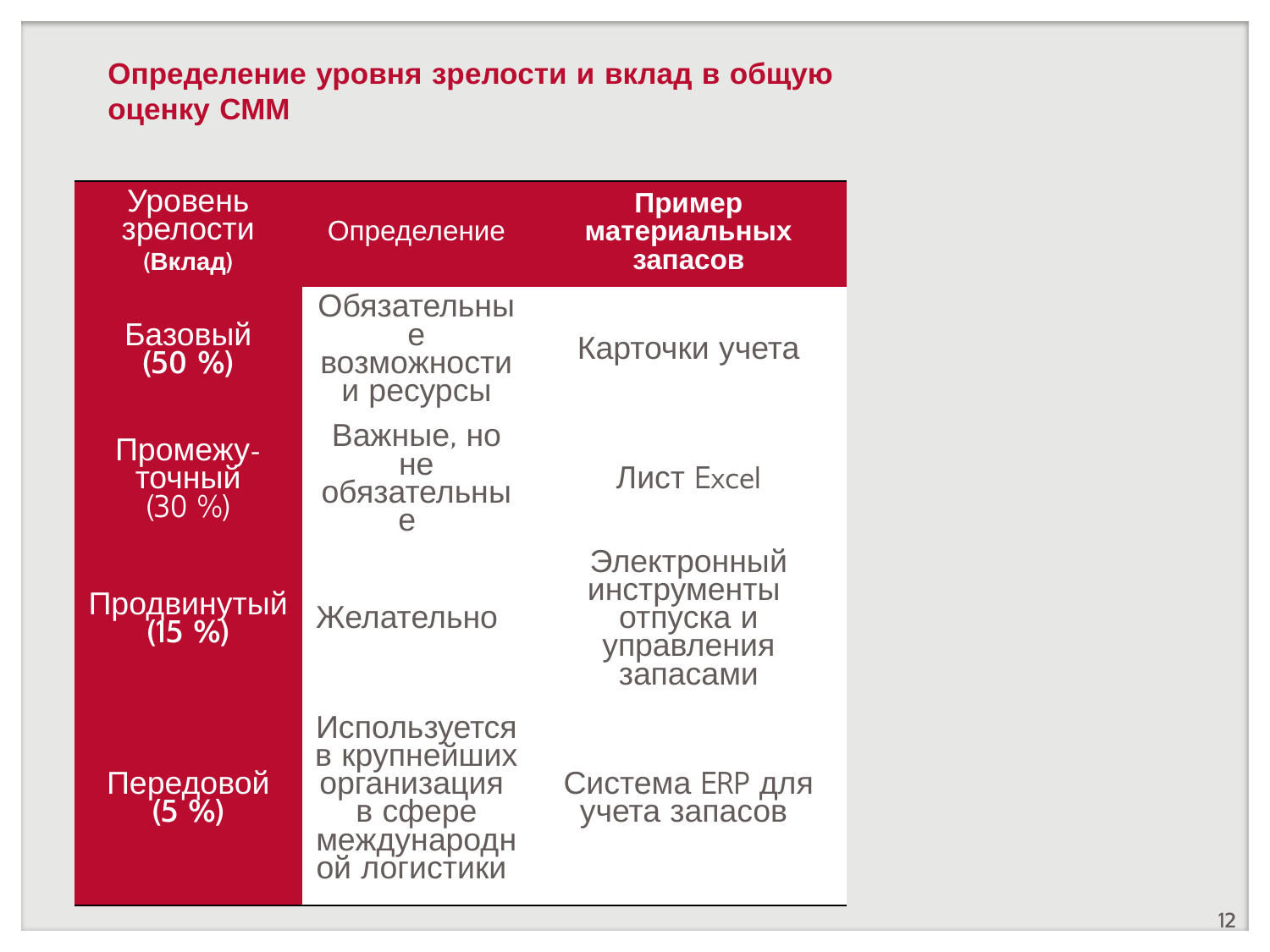

# Определение уровня зрелости и вклад в общую оценку СММ
| Уровень зрелости (Вклад) | Определение | Пример материальных запасов |
| --- | --- | --- |
| Базовый (50 %) | Обязательные возможности и ресурсы | Карточки учета |
| Промежу-точный (30 %) | Важные, но не обязательные | Лист Excel |
| Продвинутый (15 %) | Желательно | Электронный инструменты отпуска и управления запасами |
| Передовой (5 %) | Используется в крупнейших организация в сфере международной логистики | Система ERP для учета запасов |
12